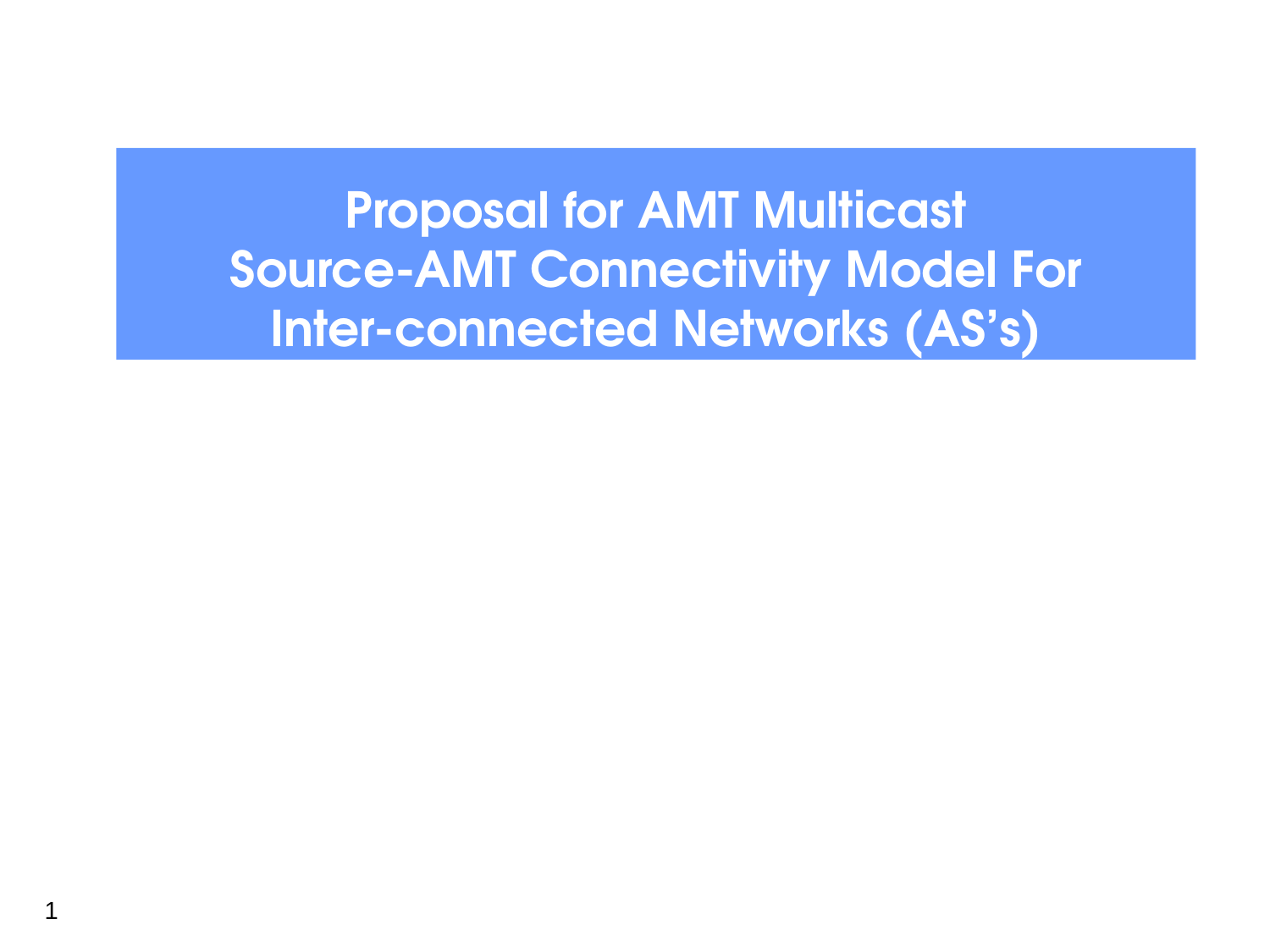

Inter-domain AMT Multicast
Use Case Discussion

Proposal for AMT Multicast
Source-AMT Connectivity Model For
Inter-connected Networks (AS’s)
1